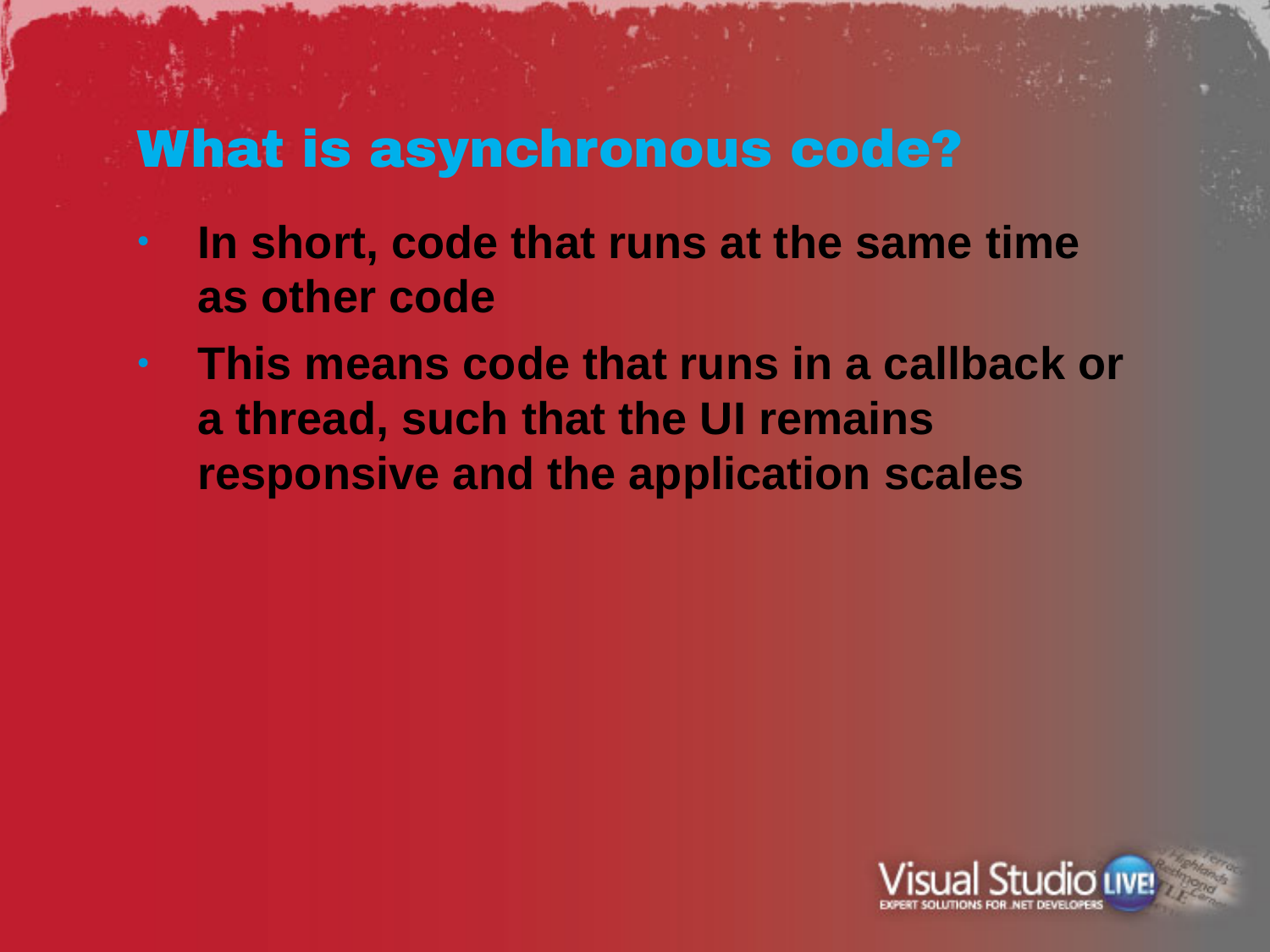

# What is asynchronous code?
In short, code that runs at the same time as other code
This means code that runs in a callback or a thread, such that the UI remains responsive and the application scales